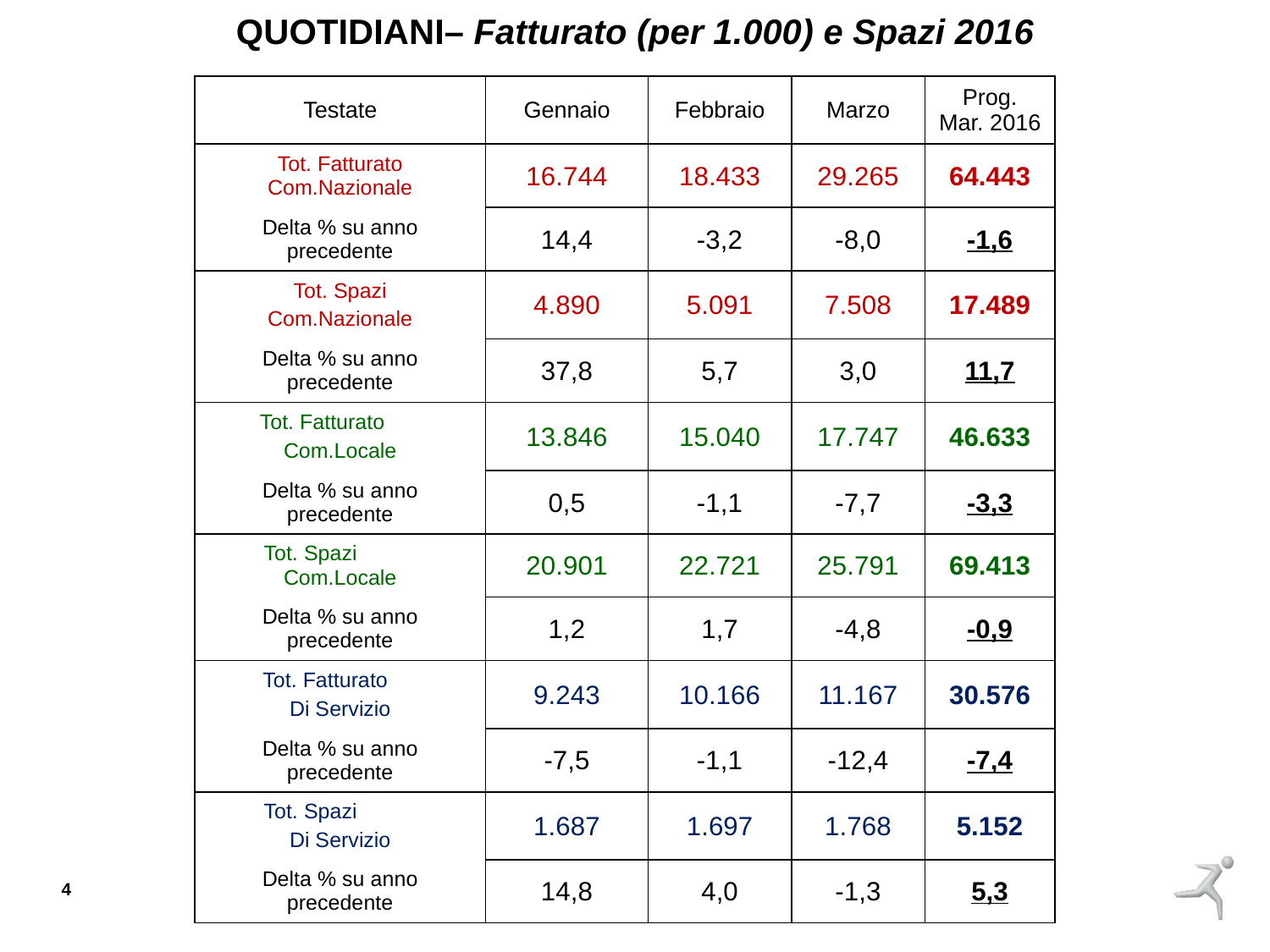

QUOTIDIANI– Fatturato (per 1.000) e Spazi 2016
| Testate | Gennaio | Febbraio | Marzo | Prog. Mar. 2016 |
| --- | --- | --- | --- | --- |
| Tot. Fatturato Com.Nazionale | 16.744 | 18.433 | 29.265 | 64.443 |
| Delta % su anno precedente | 14,4 | -3,2 | -8,0 | -1,6 |
| Tot. Spazi Com.Nazionale | 4.890 | 5.091 | 7.508 | 17.489 |
| Delta % su anno precedente | 37,8 | 5,7 | 3,0 | 11,7 |
| Tot. Fatturato Com.Locale | 13.846 | 15.040 | 17.747 | 46.633 |
| Delta % su anno precedente | 0,5 | -1,1 | -7,7 | -3,3 |
| Tot. Spazi Com.Locale | 20.901 | 22.721 | 25.791 | 69.413 |
| Delta % su anno precedente | 1,2 | 1,7 | -4,8 | -0,9 |
| Tot. Fatturato Di Servizio | 9.243 | 10.166 | 11.167 | 30.576 |
| Delta % su anno precedente | -7,5 | -1,1 | -12,4 | -7,4 |
| Tot. Spazi Di Servizio | 1.687 | 1.697 | 1.768 | 5.152 |
| Delta % su anno precedente | 14,8 | 4,0 | -1,3 | 5,3 |